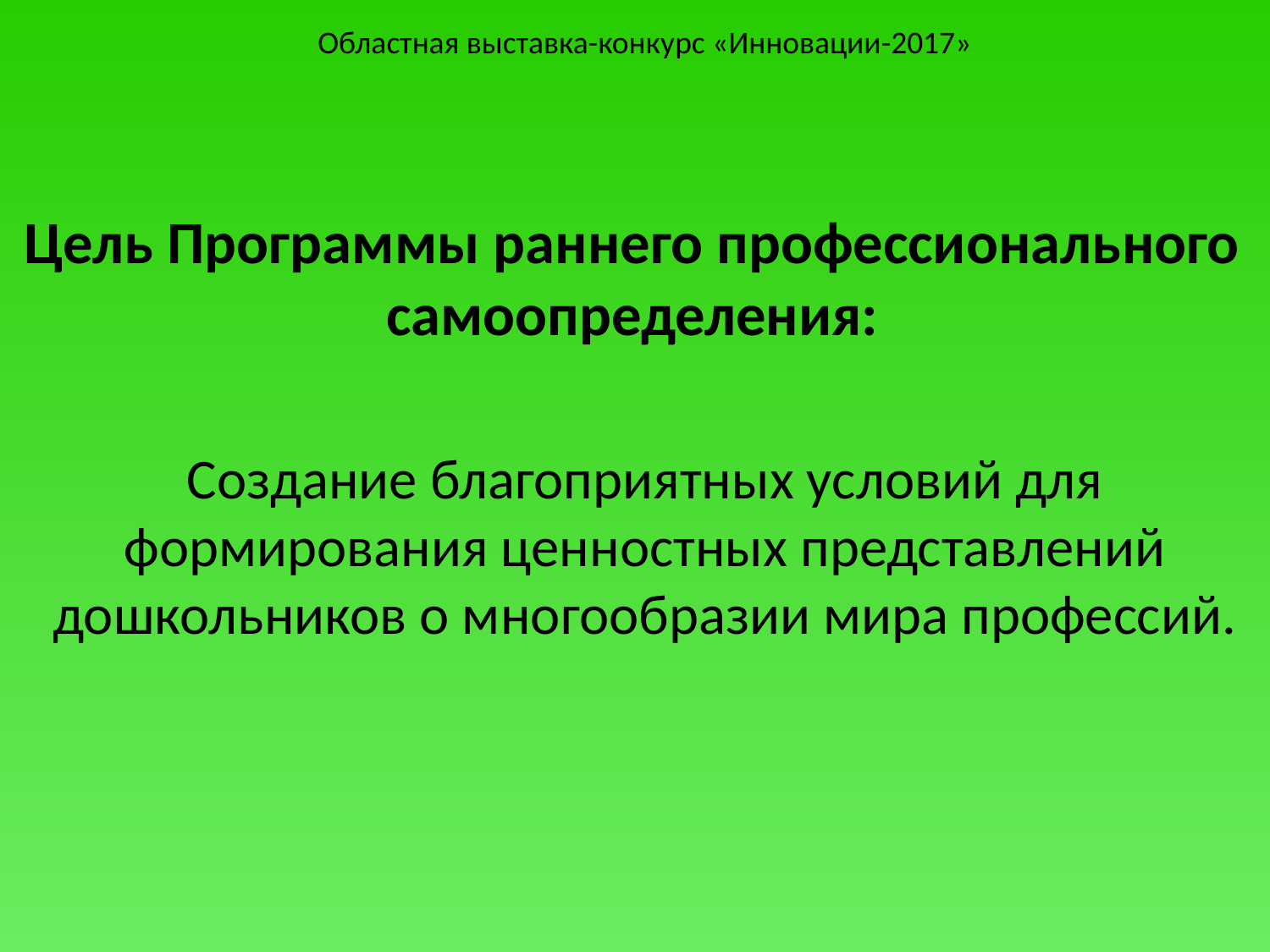

Областная выставка-конкурс «Инновации-2017»

# Цель Программы раннего профессионального самоопределения:
Создание благоприятных условий для формирования ценностных представлений дошкольников о многообразии мира профессий.